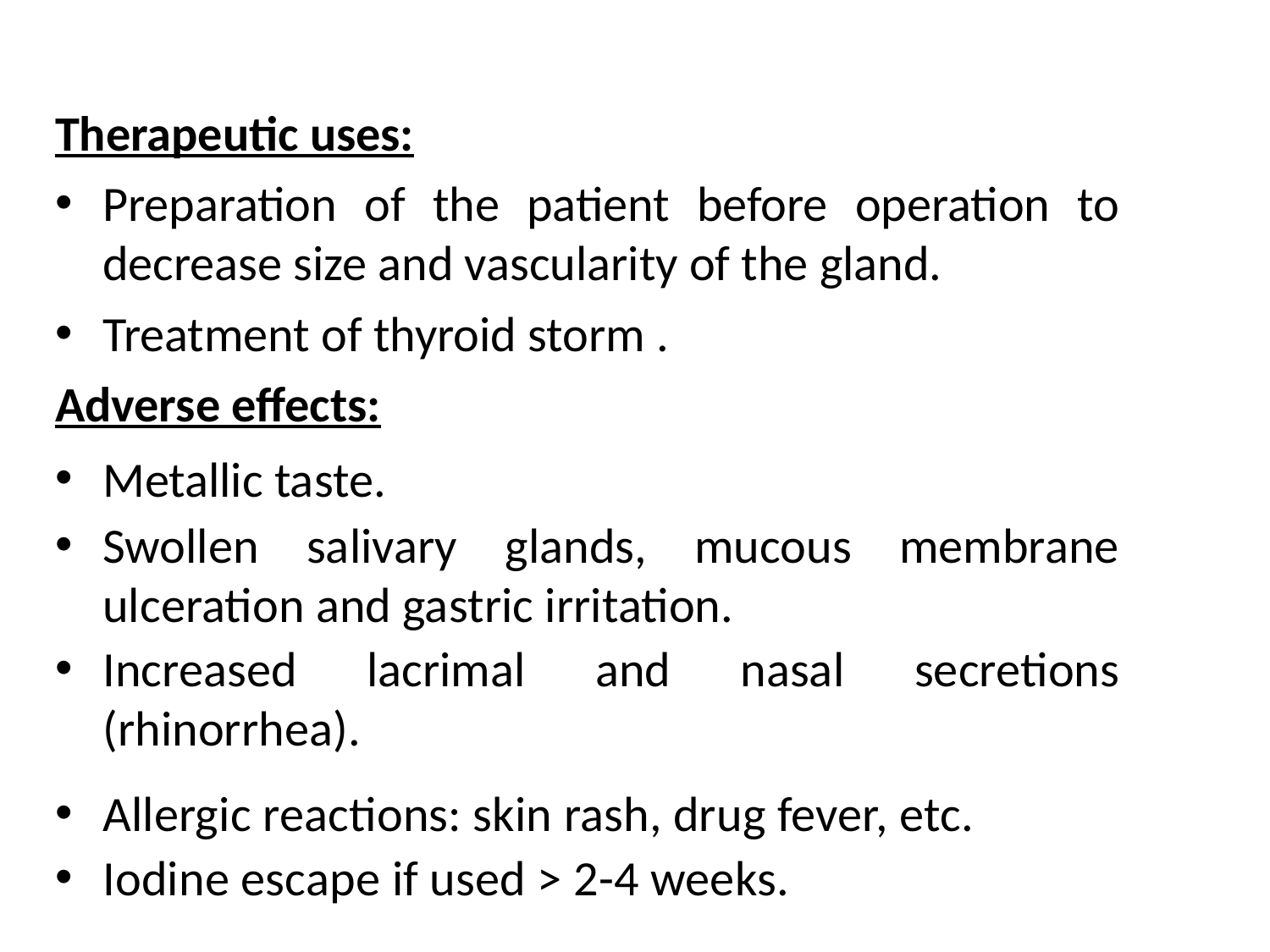

Therapeutic uses:
Preparation of the patient before operation to decrease size and vascularity of the gland.
Treatment of thyroid storm .
Adverse effects:
Metallic taste.
Swollen salivary glands, mucous membrane ulceration and gastric irritation.
Increased lacrimal and nasal secretions (rhinorrhea).
Allergic reactions: skin rash, drug fever, etc.
Iodine escape if used > 2-4 weeks.